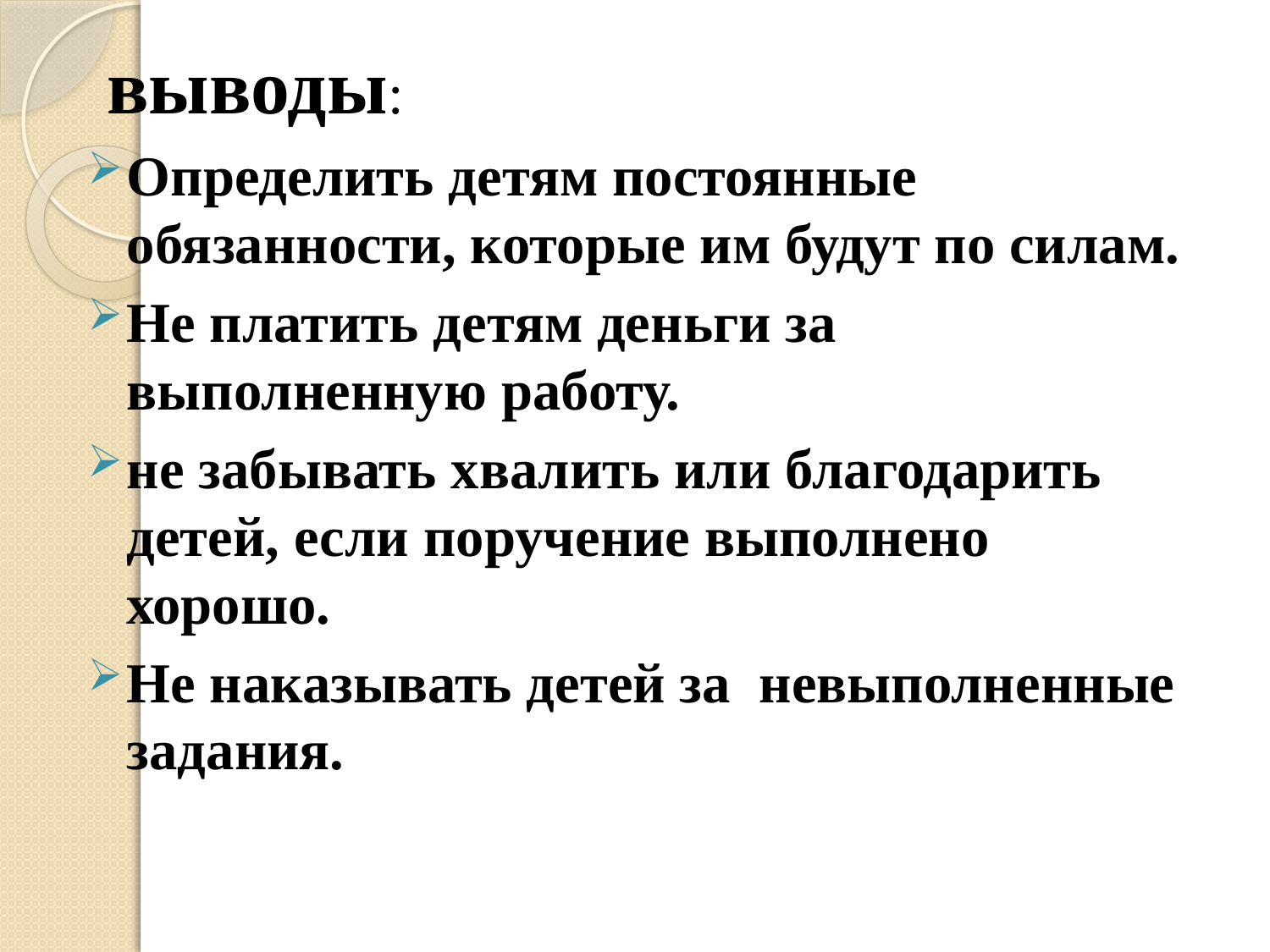

выводы:
Определить детям постоянные обязанности, которые им будут по силам.
Не платить детям деньги за выполненную работу.
не забывать хвалить или благодарить детей, если поручение выполнено хорошо.
Не наказывать детей за  невыполненные задания.
#